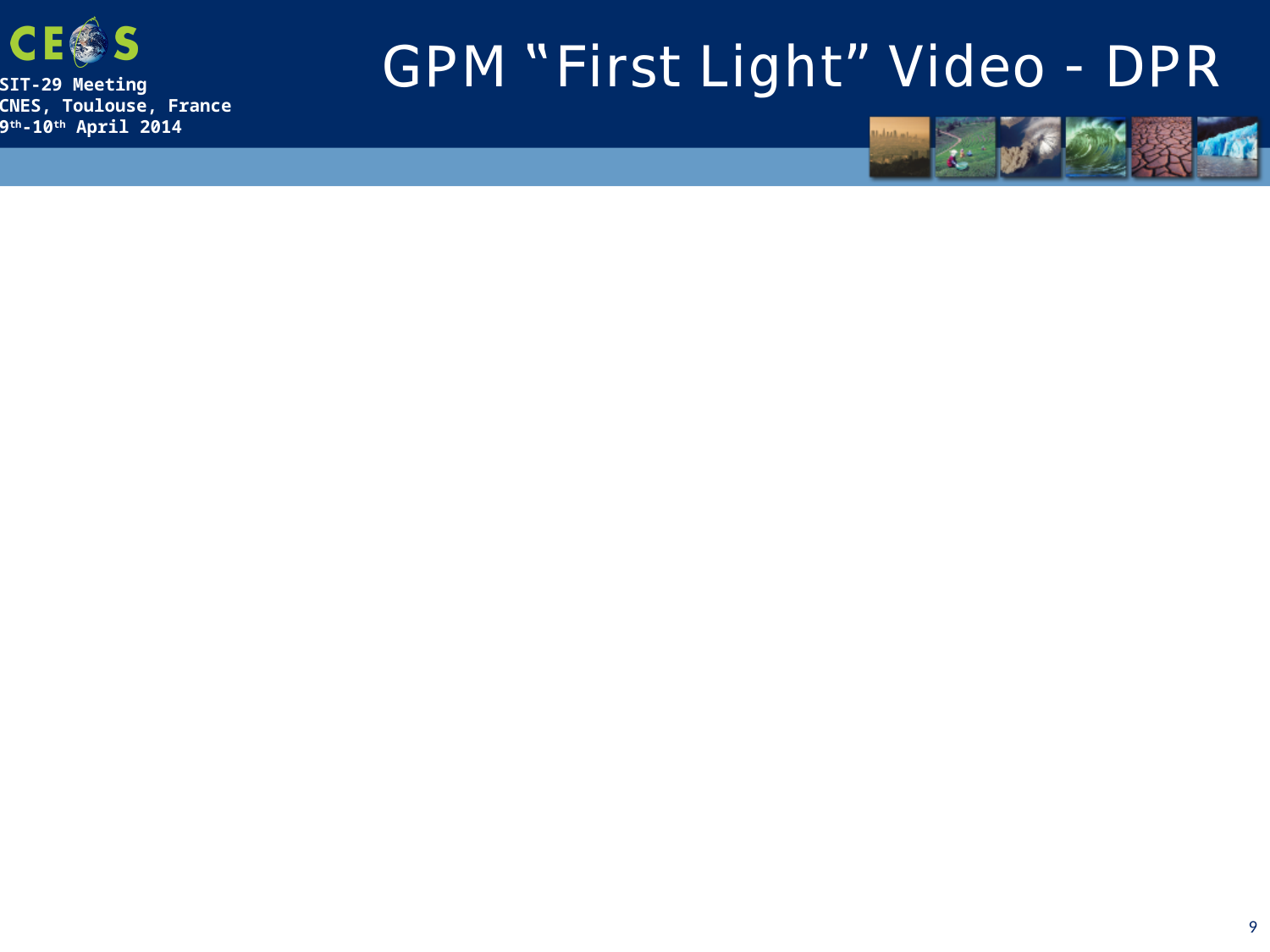

GPM “First Light” Video - DPR
9